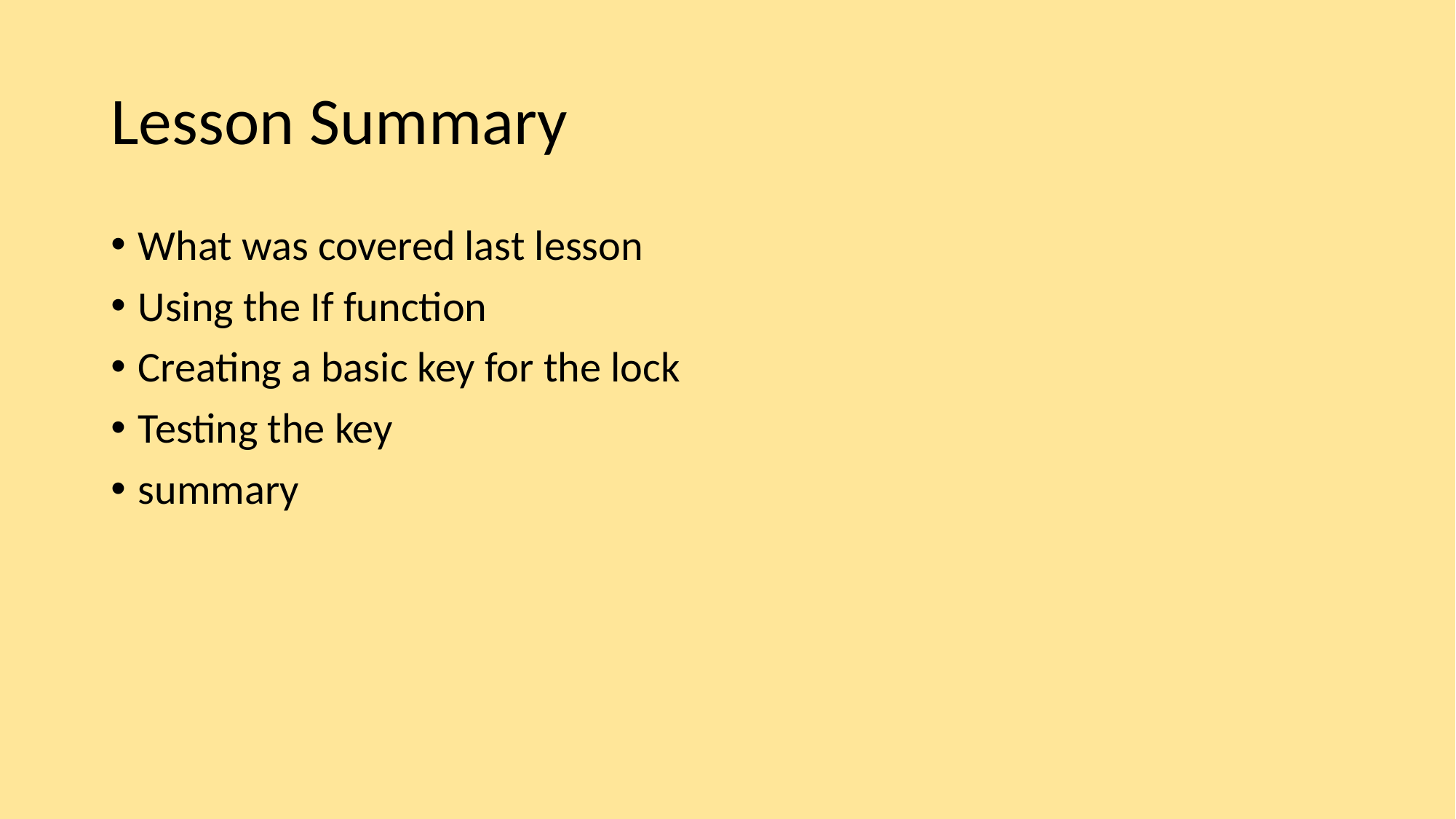

# Lesson Summary
What was covered last lesson
Using the If function
Creating a basic key for the lock
Testing the key
summary